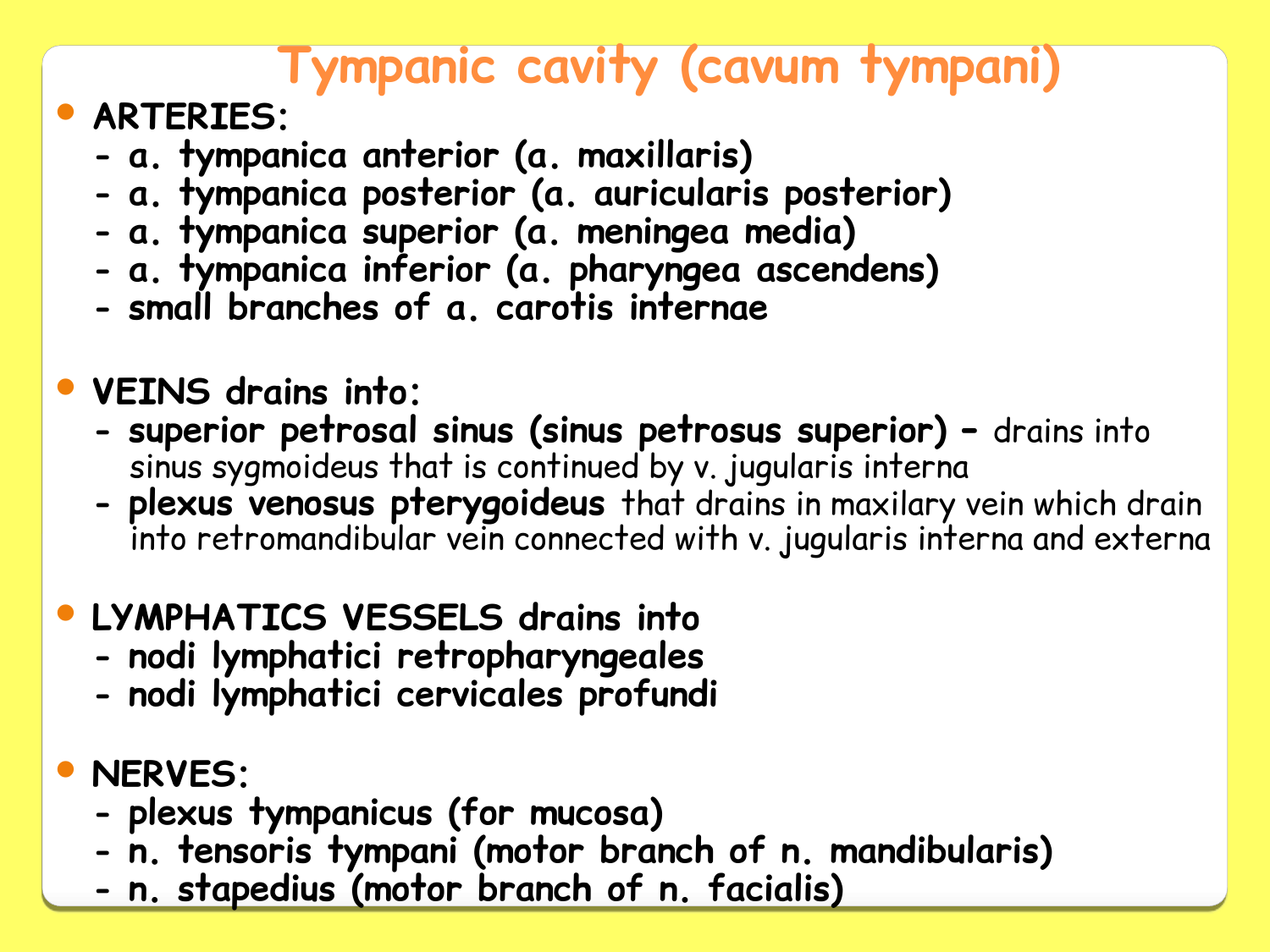

Tympanic cavity (cavum tympani)
ARTERIES:
- a. tympanica anterior (a. maxillaris)
- a. tympanica posterior (a. auricularis posterior)
- a. tympanica superior (a. meningea media)
- a. tympanica inferior (a. pharyngea ascendens)
- small branches of a. carotis internae
VEINS drains into:
- superior petrosal sinus (sinus petrosus superior) – drains into
    sinus sygmoideus that is continued by v. jugularis interna
- plexus venosus pterygoideus that drains in maxilary vein which drain
    into retromandibular vein connected with v. jugularis interna and externa
LYMPHATICS VESSELS drains into
- nodi lymphatici retropharyngeales
- nodi lymphatici cervicales profundi
NERVES:
- plexus tympanicus (for mucosa)
- n. tensoris tympani (motor branch of n. mandibularis)
- n. stapedius (motor branch of n. facialis)